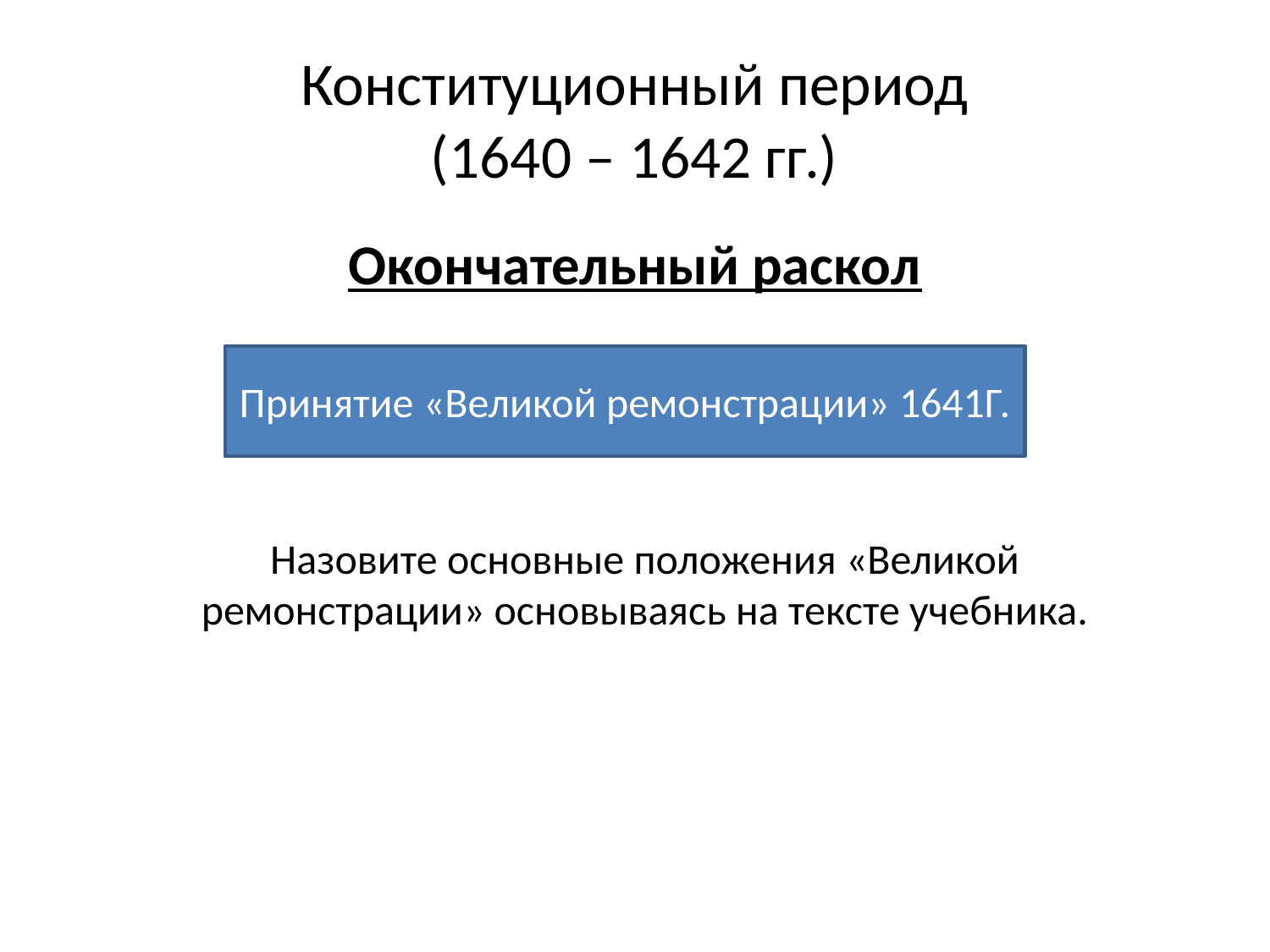

# Конституционный период (1640 – 1642 гг.)
Окончательный раскол
Принятие «Великой ремонстрации» 1641Г.
Назовите основные положения «Великой ремонстрации» основываясь на тексте учебника.